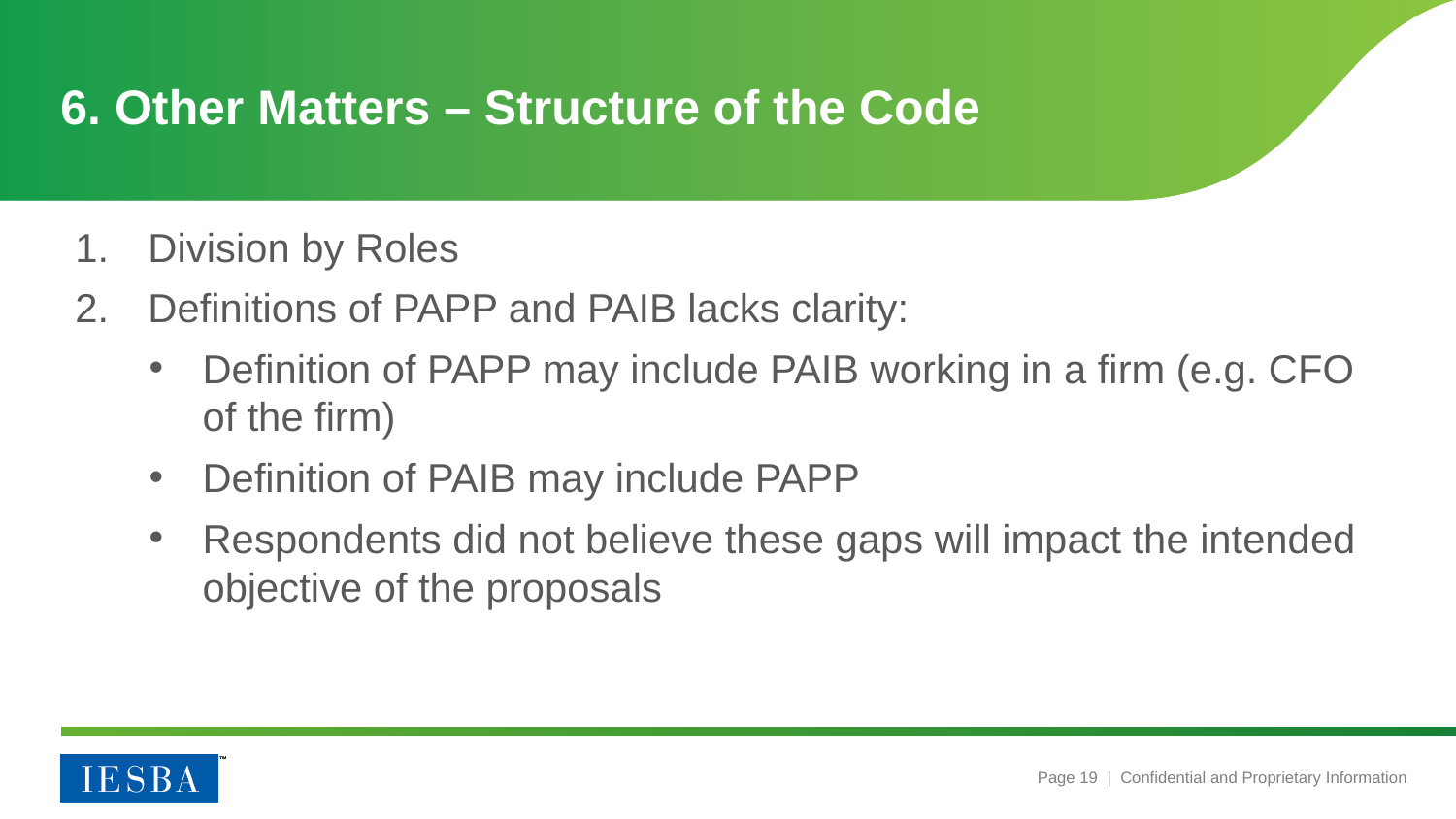

# 6. Other Matters – Structure of the Code
Division by Roles
Definitions of PAPP and PAIB lacks clarity:
Definition of PAPP may include PAIB working in a firm (e.g. CFO of the firm)
Definition of PAIB may include PAPP
Respondents did not believe these gaps will impact the intended objective of the proposals